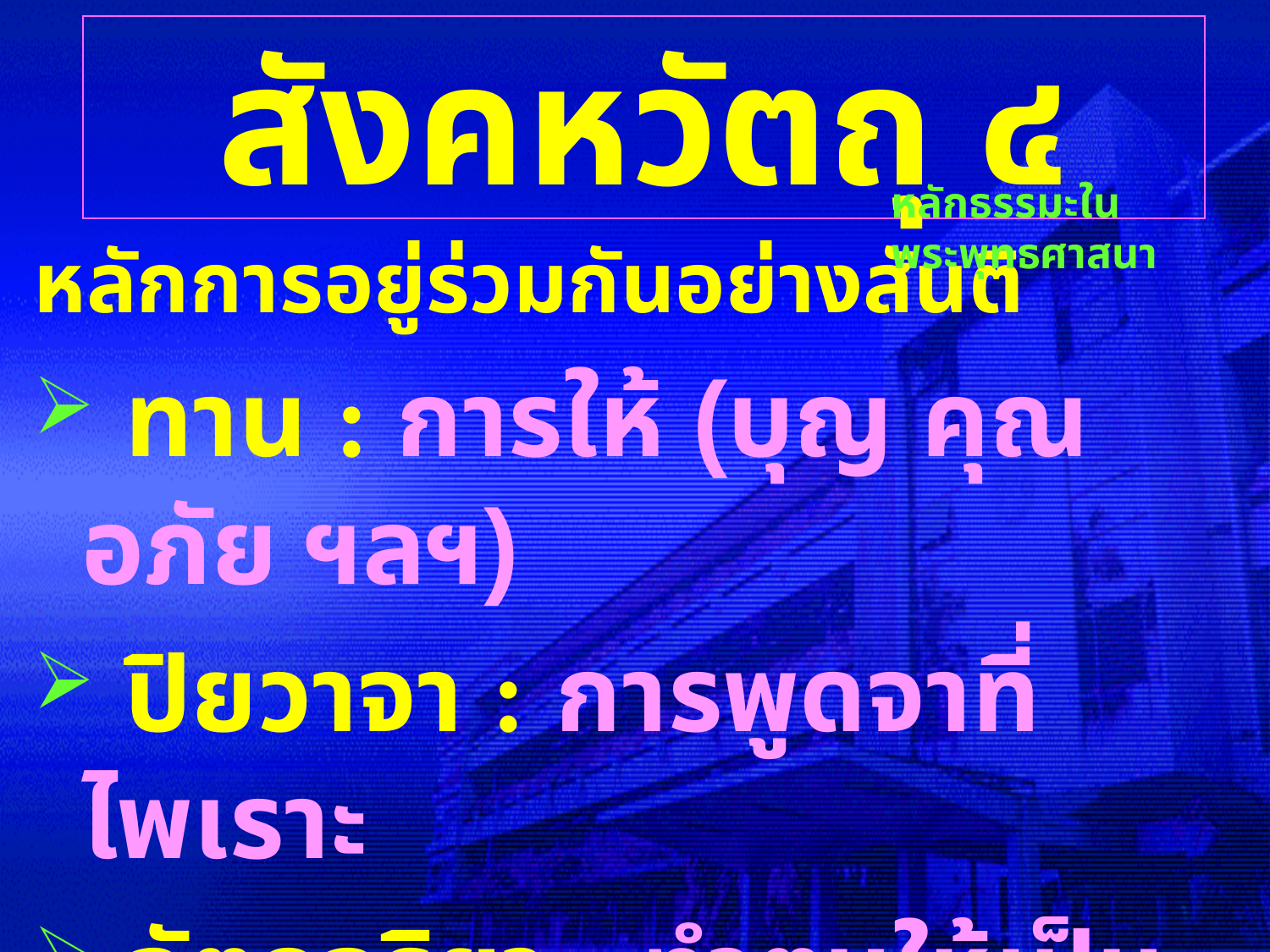

# สังคหวัตถุ ๔
หลักธรรมะในพระพุทธศาสนา
หลักการอยู่ร่วมกันอย่างสันติ
 ทาน : การให้ (บุญ คุณ อภัย ฯลฯ)
 ปิยวาจา : การพูดจาที่ไพเราะ
 อัตถจริยา : ทำตนให้เป็นประโยชน์
 สมานัตตตา : ทำตนตามหน้าที่อย่างเสมอต้นเสมอปลาย